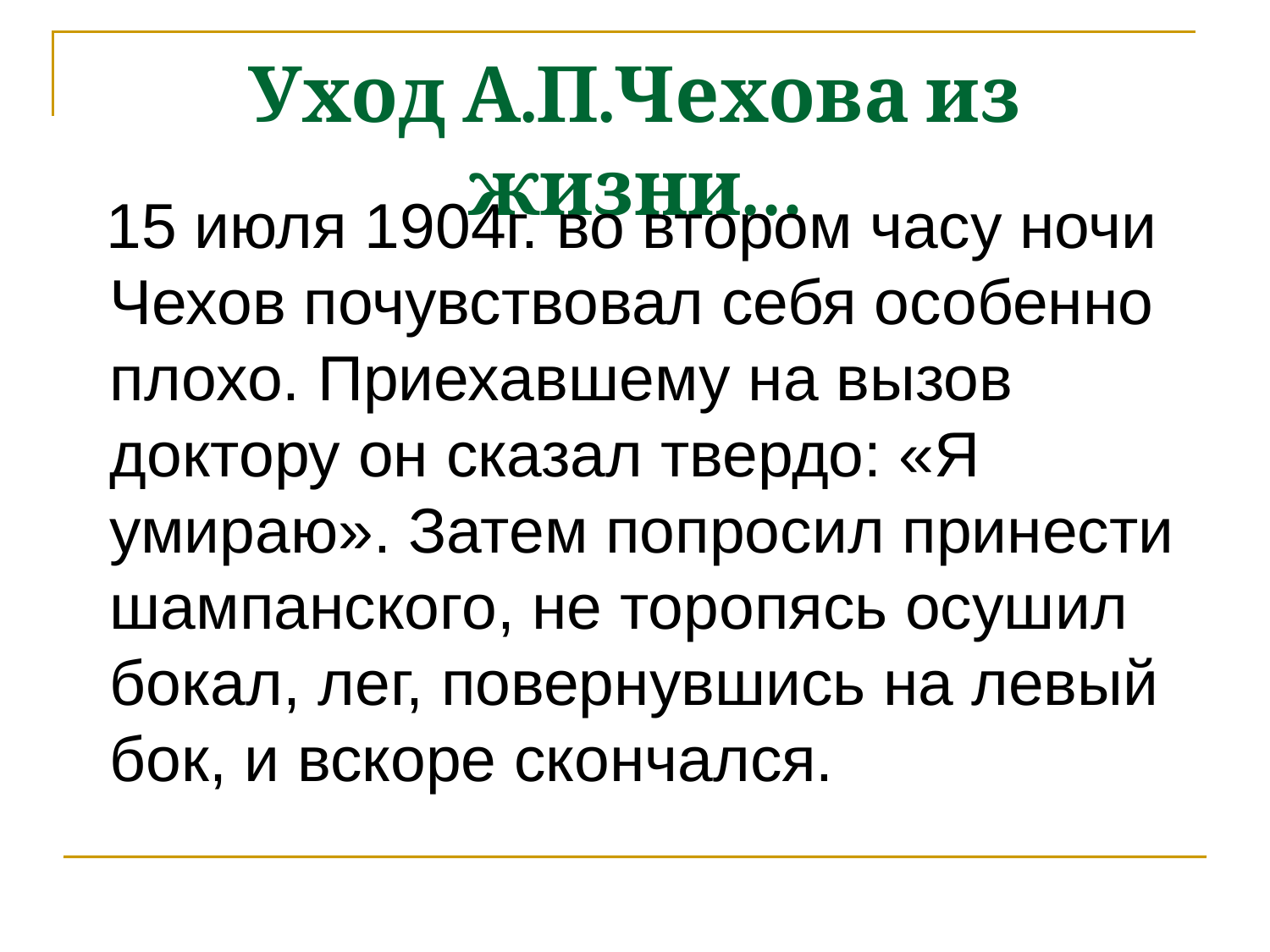

# Уход А.П.Чехова из жизни…
   15 июля 1904г. во втором часу ночи Чехов почувствовал себя особенно плохо. Приехавшему на вызов доктору он сказал твердо: «Я умираю». Затем попросил принести шампанского, не торопясь осушил бокал, лег, повернувшись на левый бок, и вскоре скончался.